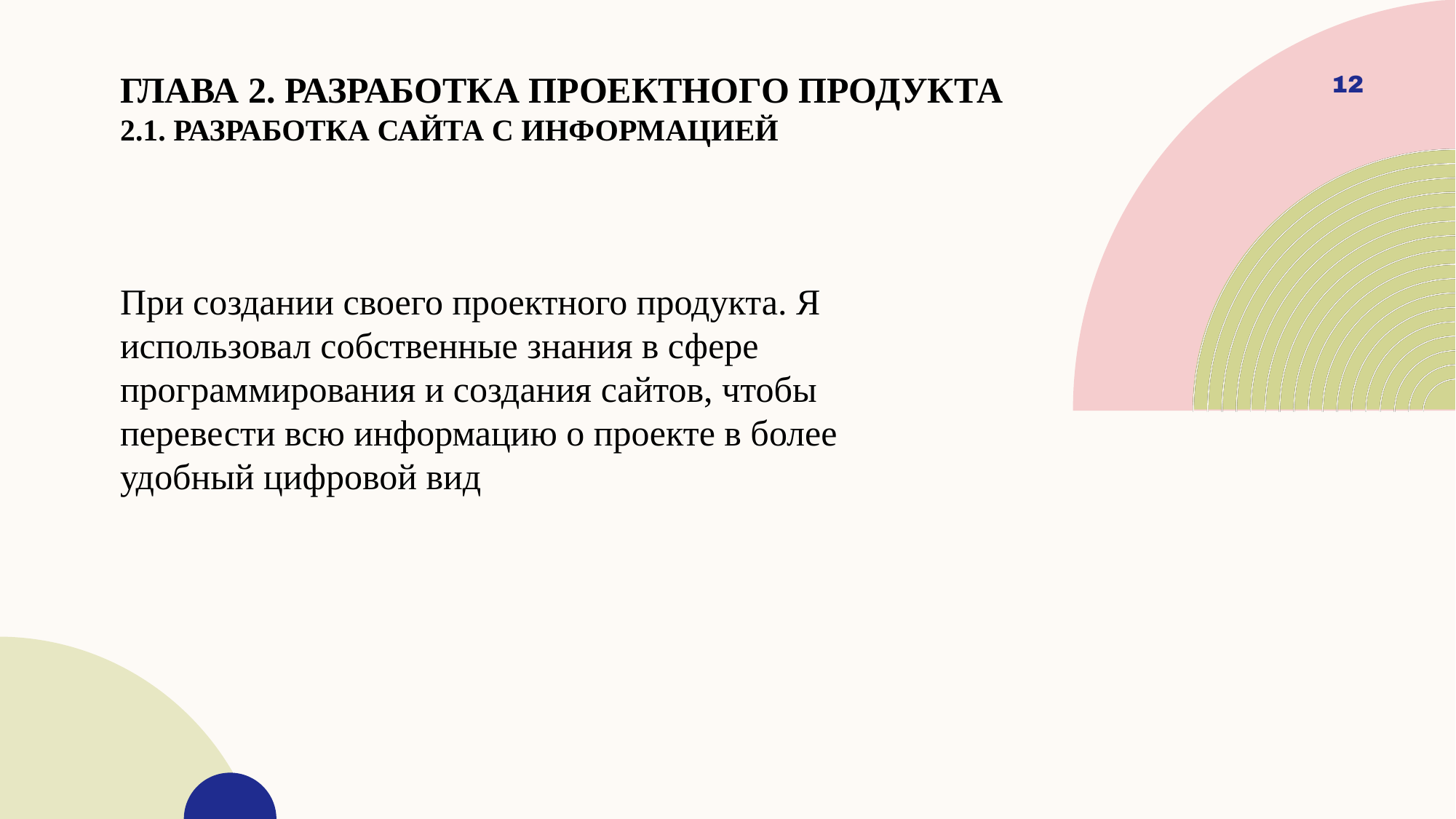

12
# ГЛАВА 2. РАЗРАБОТКА ПРОЕКТНОГО ПРОДУКТА 2.1. Разработка сайта с информацией
При создании своего проектного продукта. Я использовал собственные знания в сфере программирования и создания сайтов, чтобы перевести всю информацию о проекте в более удобный цифровой вид